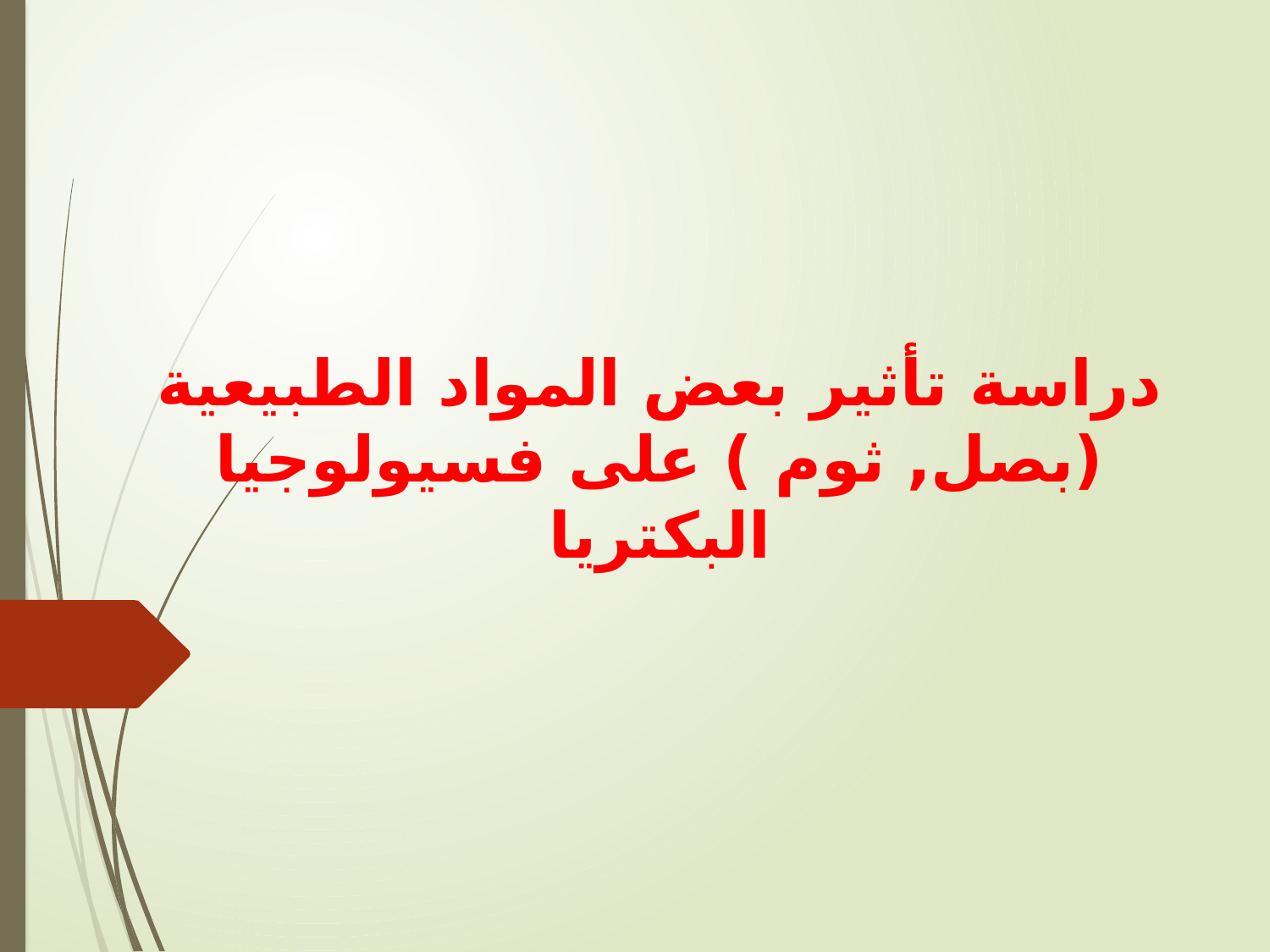

دراسة تأثير بعض المواد الطبيعية (بصل, ثوم ) على فسيولوجيا البكتريا